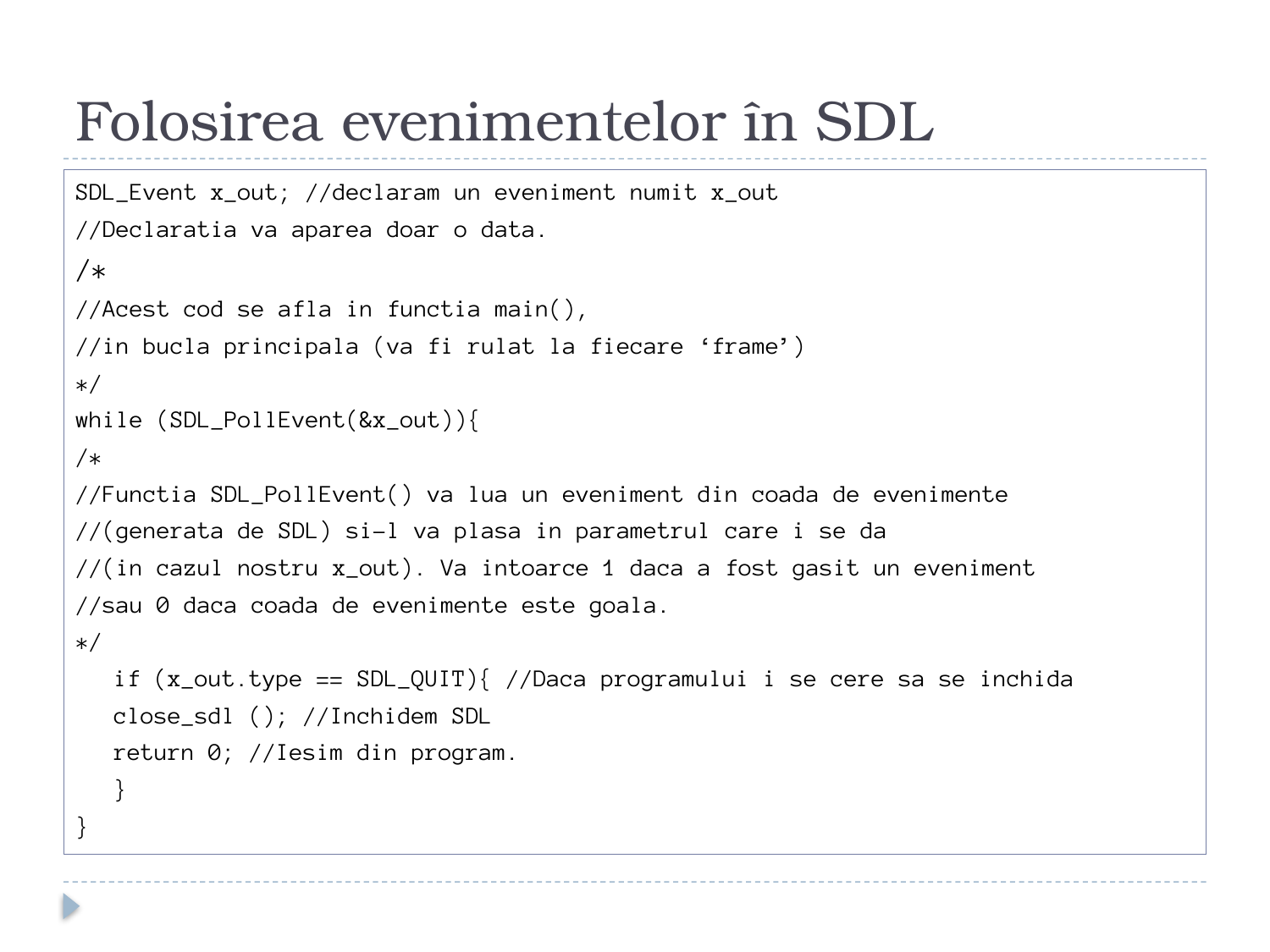

# Folosirea evenimentelor în SDL
SDL_Event x_out; //declaram un eveniment numit x_out
//Declaratia va aparea doar o data.
/*
//Acest cod se afla in functia main(),
//in bucla principala (va fi rulat la fiecare ‘frame’)
*/
while (SDL_PollEvent(&x_out)){
/*
//Functia SDL_PollEvent() va lua un eveniment din coada de evenimente
//(generata de SDL) si-l va plasa in parametrul care i se da
//(in cazul nostru x_out). Va intoarce 1 daca a fost gasit un eveniment
//sau 0 daca coada de evenimente este goala.
*/
	if (x_out.type == SDL_QUIT){ //Daca programului i se cere sa se inchida
		close_sdl (); //Inchidem SDL
		return 0; //Iesim din program.
	}
}